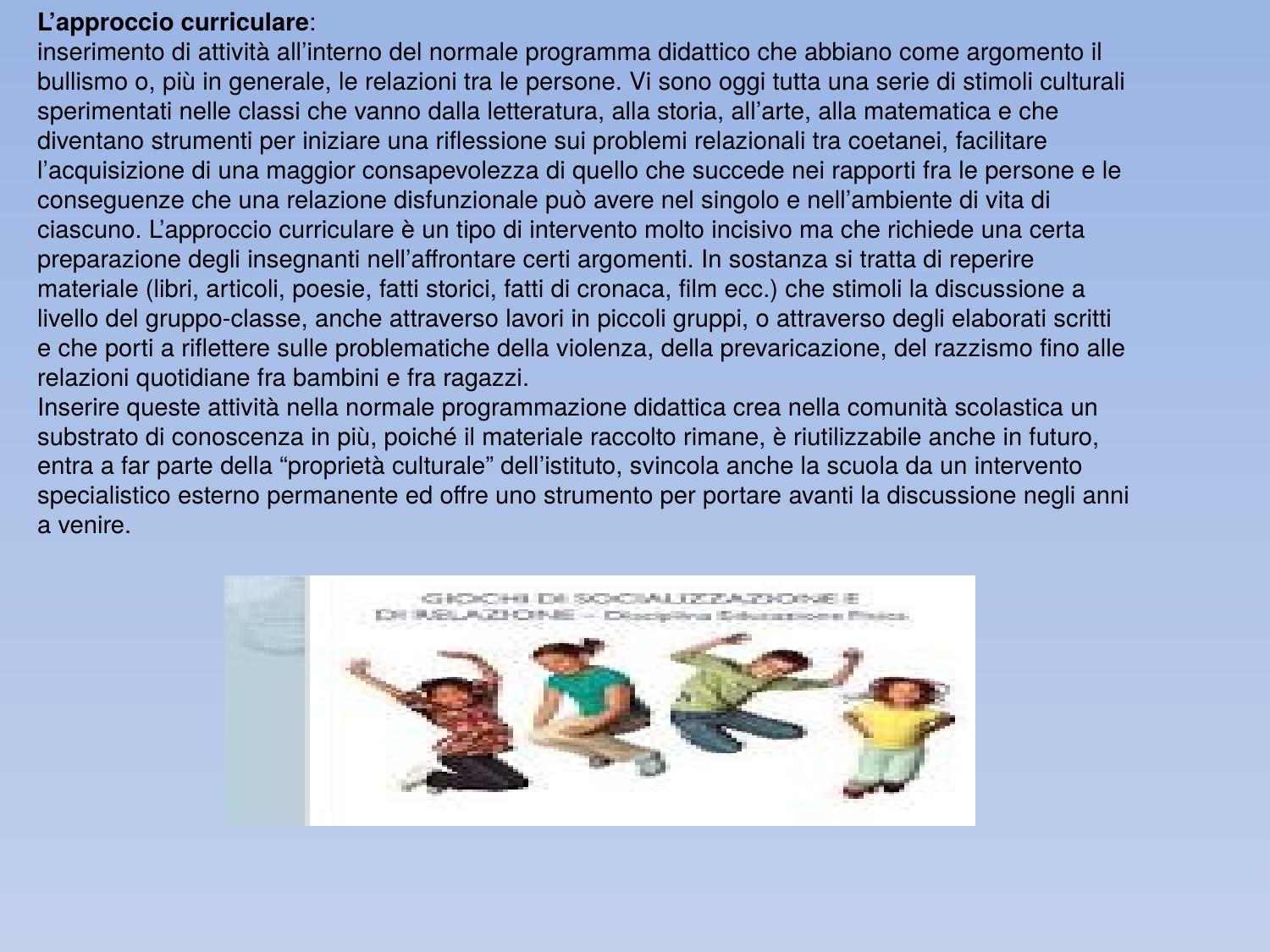

L’approccio curriculare:
inserimento di attività all’interno del normale programma didattico che abbiano come argomento il bullismo o, più in generale, le relazioni tra le persone. Vi sono oggi tutta una serie di stimoli culturali sperimentati nelle classi che vanno dalla letteratura, alla storia, all’arte, alla matematica e che diventano strumenti per iniziare una riflessione sui problemi relazionali tra coetanei, facilitare l’acquisizione di una maggior consapevolezza di quello che succede nei rapporti fra le persone e le conseguenze che una relazione disfunzionale può avere nel singolo e nell’ambiente di vita di ciascuno. L’approccio curriculare è un tipo di intervento molto incisivo ma che richiede una certa preparazione degli insegnanti nell’affrontare certi argomenti. In sostanza si tratta di reperire materiale (libri, articoli, poesie, fatti storici, fatti di cronaca, film ecc.) che stimoli la discussione a livello del gruppo-classe, anche attraverso lavori in piccoli gruppi, o attraverso degli elaborati scritti e che porti a riflettere sulle problematiche della violenza, della prevaricazione, del razzismo fino alle relazioni quotidiane fra bambini e fra ragazzi.
Inserire queste attività nella normale programmazione didattica crea nella comunità scolastica un substrato di conoscenza in più, poiché il materiale raccolto rimane, è riutilizzabile anche in futuro, entra a far parte della “proprietà culturale” dell’istituto, svincola anche la scuola da un intervento specialistico esterno permanente ed offre uno strumento per portare avanti la discussione negli anni a venire.